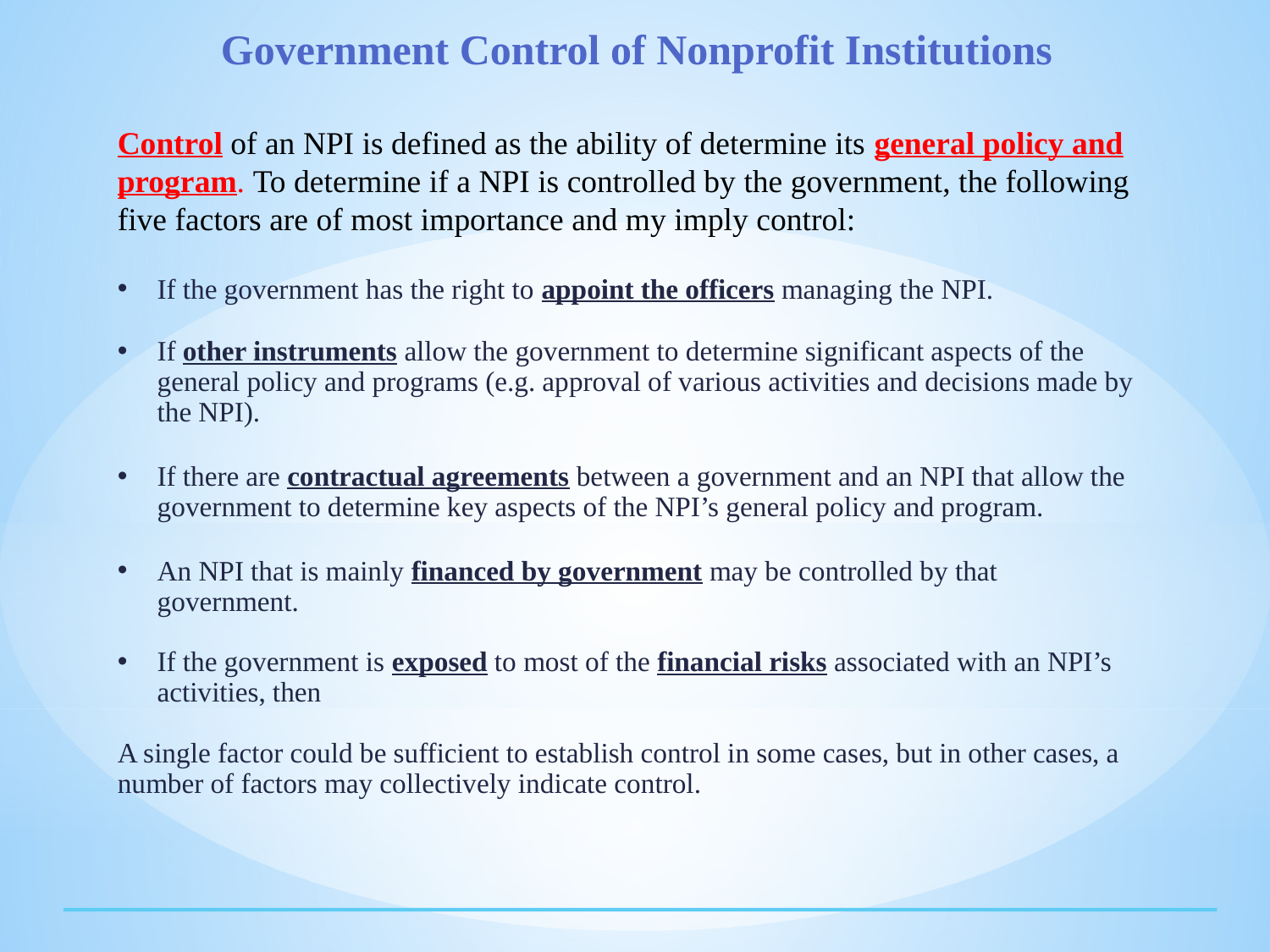

Government Control of Nonprofit Institutions
Control of an NPI is defined as the ability of determine its general policy and program. To determine if a NPI is controlled by the government, the following five factors are of most importance and my imply control:

If the government has the right to appoint the officers managing the NPI.

If other instruments allow the government to determine significant aspects of the general policy and programs (e.g. approval of various activities and decisions made by the NPI).

If there are contractual agreements between a government and an NPI that allow the government to determine key aspects of the NPI’s general policy and program.

An NPI that is mainly financed by government may be controlled by that government.

If the government is exposed to most of the financial risks associated with an NPI’s activities, then

A single factor could be sufficient to establish control in some cases, but in other cases, a number of factors may collectively indicate control.